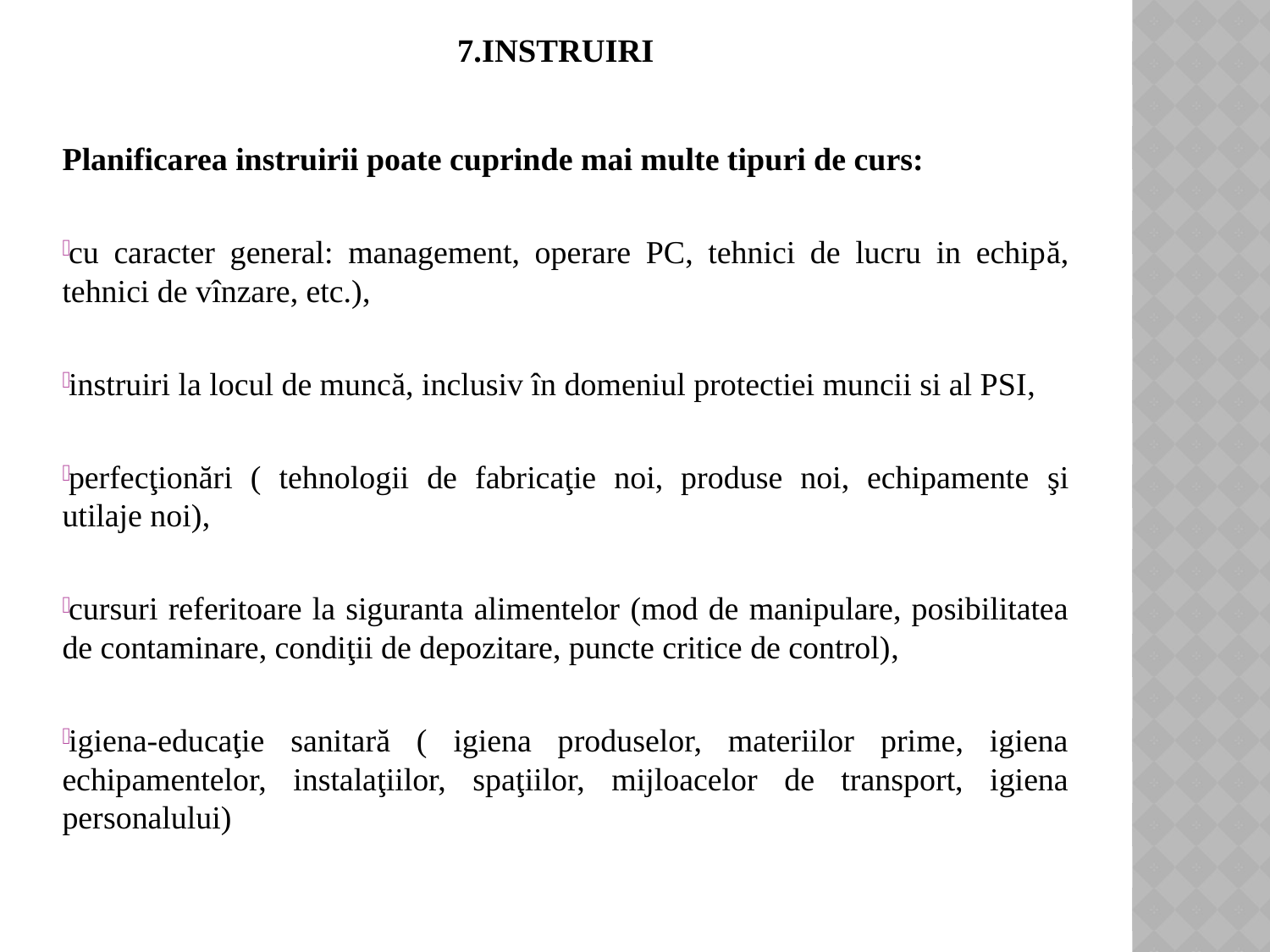

# 7.Instruiri
Planificarea instruirii poate cuprinde mai multe tipuri de curs:

cu caracter general: management, operare PC, tehnici de lucru in echipă, tehnici de vînzare, etc.),

instruiri la locul de muncă, inclusiv în domeniul protectiei muncii si al PSI,

perfecţionări ( tehnologii de fabricaţie noi, produse noi, echipamente şi utilaje noi),

cursuri referitoare la siguranta alimentelor (mod de manipulare, posibilitatea de contaminare, condiţii de depozitare, puncte critice de control),

igiena-educaţie sanitară ( igiena produselor, materiilor prime, igiena echipamentelor, instalaţiilor, spaţiilor, mijloacelor de transport, igiena personalului)